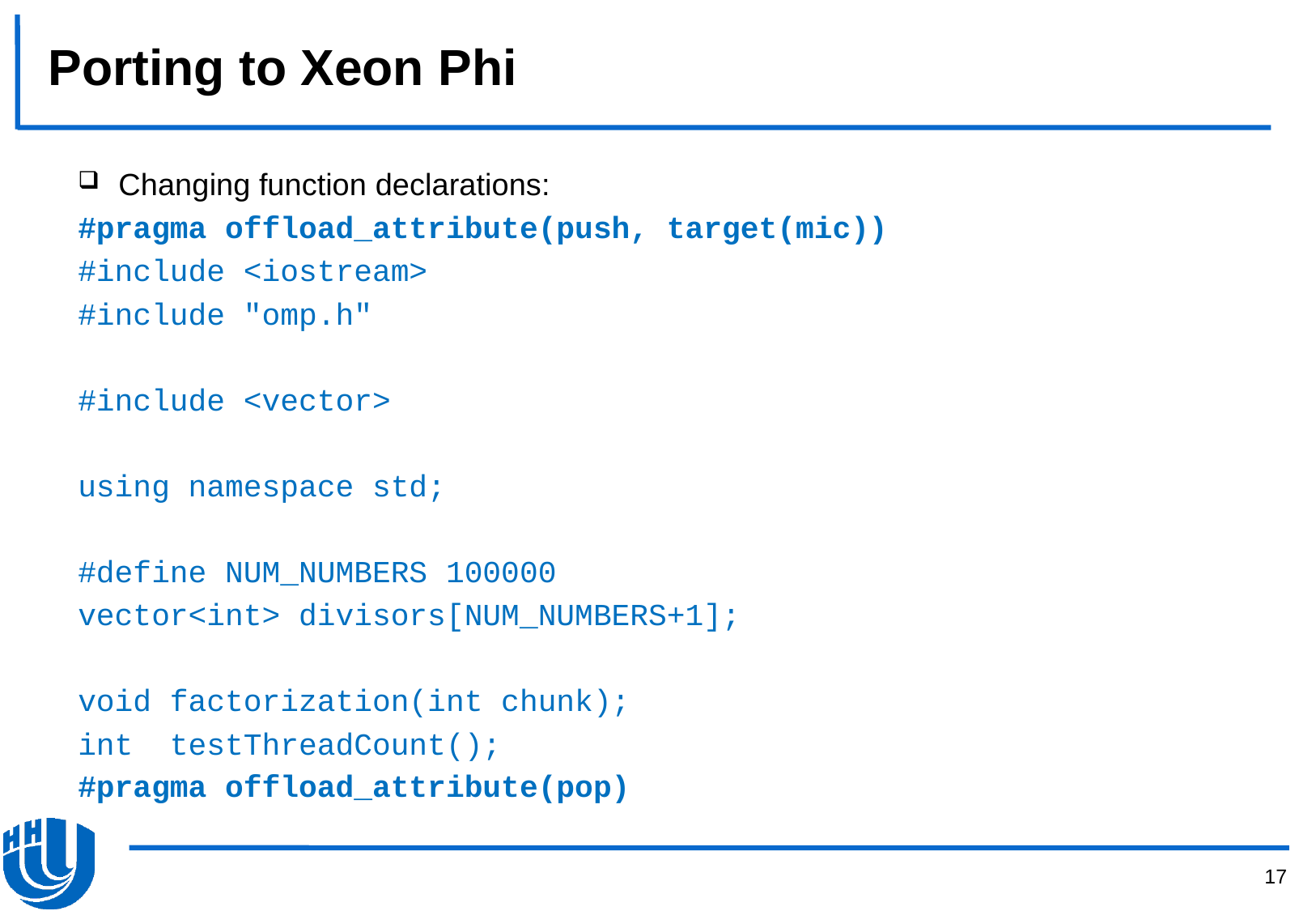

# Porting to Xeon Phi
Changing function declarations:
#pragma offload_attribute(push, target(mic))
#include <iostream>
#include "omp.h"

#include <vector>

using namespace std;

#define NUM_NUMBERS 100000
vector<int> divisors[NUM_NUMBERS+1];

void factorization(int chunk);
int  testThreadCount();
#pragma offload_attribute(pop)